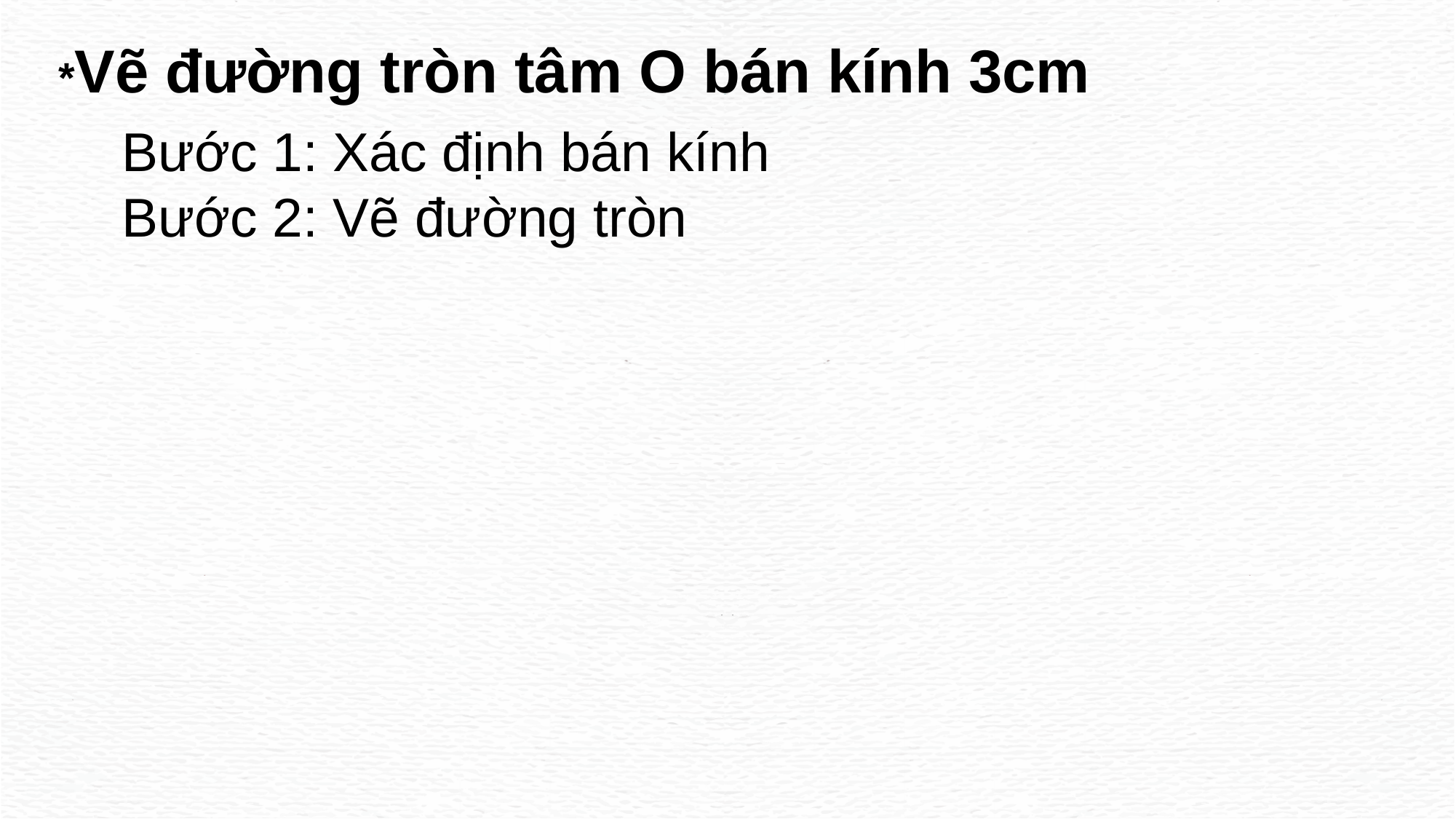

*Vẽ đường tròn tâm O bán kính 3cm
Bước 1: Xác định bán kính
Bước 2: Vẽ đường tròn